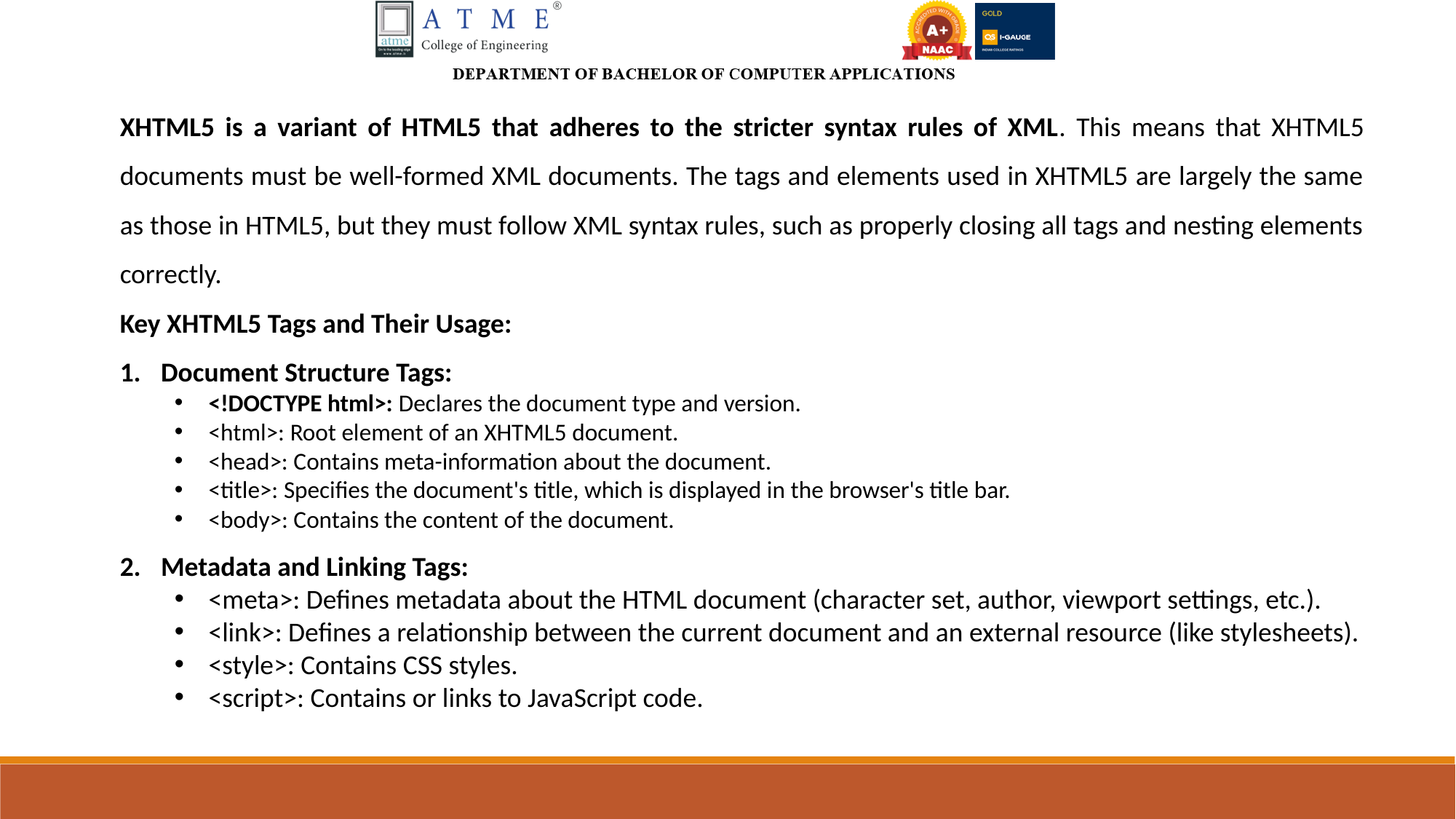

XHTML5 is a variant of HTML5 that adheres to the stricter syntax rules of XML. This means that XHTML5 documents must be well-formed XML documents. The tags and elements used in XHTML5 are largely the same as those in HTML5, but they must follow XML syntax rules, such as properly closing all tags and nesting elements correctly.
Key XHTML5 Tags and Their Usage:
Document Structure Tags:
<!DOCTYPE html>: Declares the document type and version.
<html>: Root element of an XHTML5 document.
<head>: Contains meta-information about the document.
<title>: Specifies the document's title, which is displayed in the browser's title bar.
<body>: Contains the content of the document.
Metadata and Linking Tags:
<meta>: Defines metadata about the HTML document (character set, author, viewport settings, etc.).
<link>: Defines a relationship between the current document and an external resource (like stylesheets).
<style>: Contains CSS styles.
<script>: Contains or links to JavaScript code.

ATME COLLEGE OF ENGINEERING